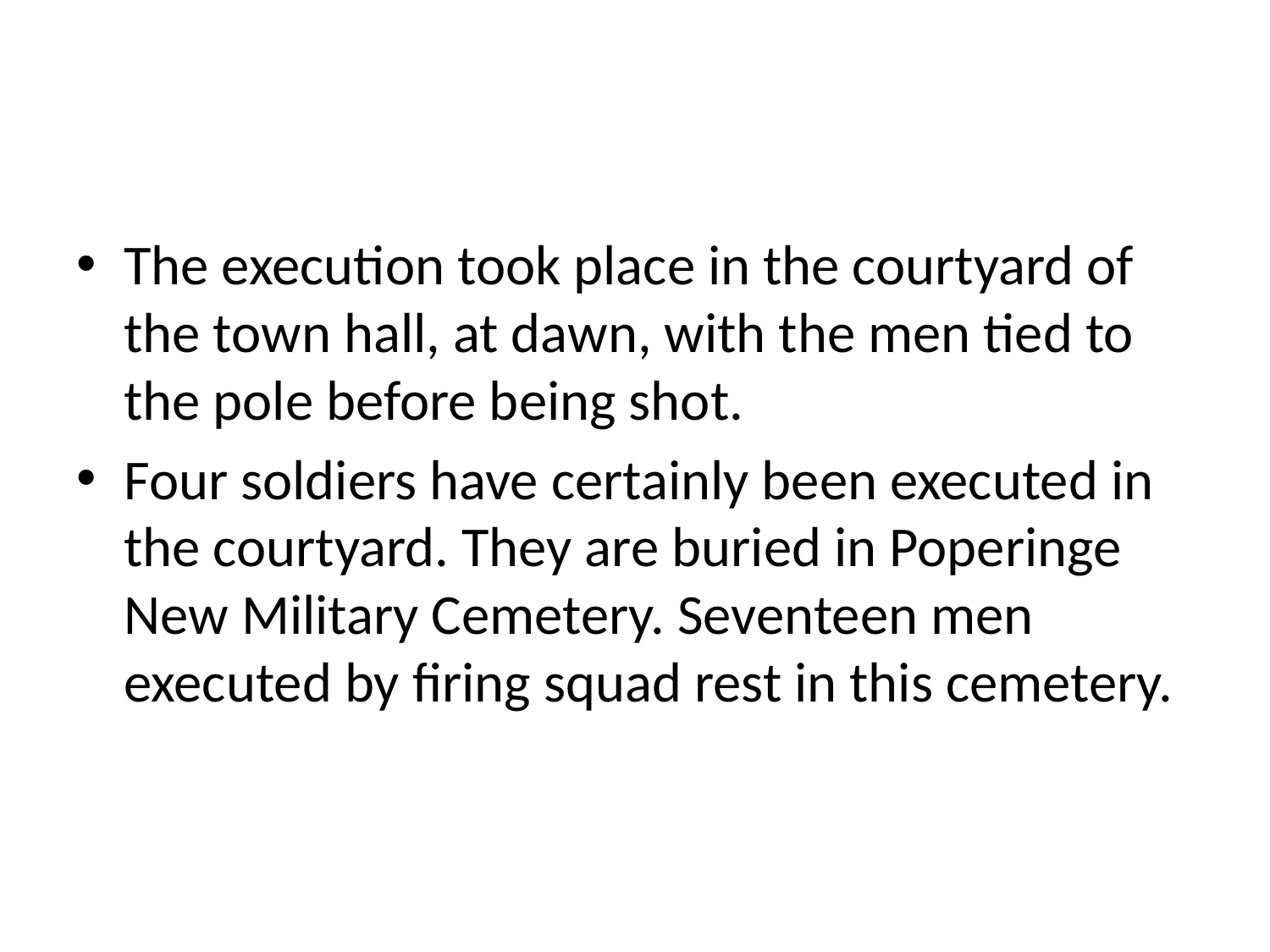

#
The execution took place in the courtyard of the town hall, at dawn, with the men tied to the pole before being shot.
Four soldiers have certainly been executed in the courtyard. They are buried in Poperinge New Military Cemetery. Seventeen men executed by firing squad rest in this cemetery.